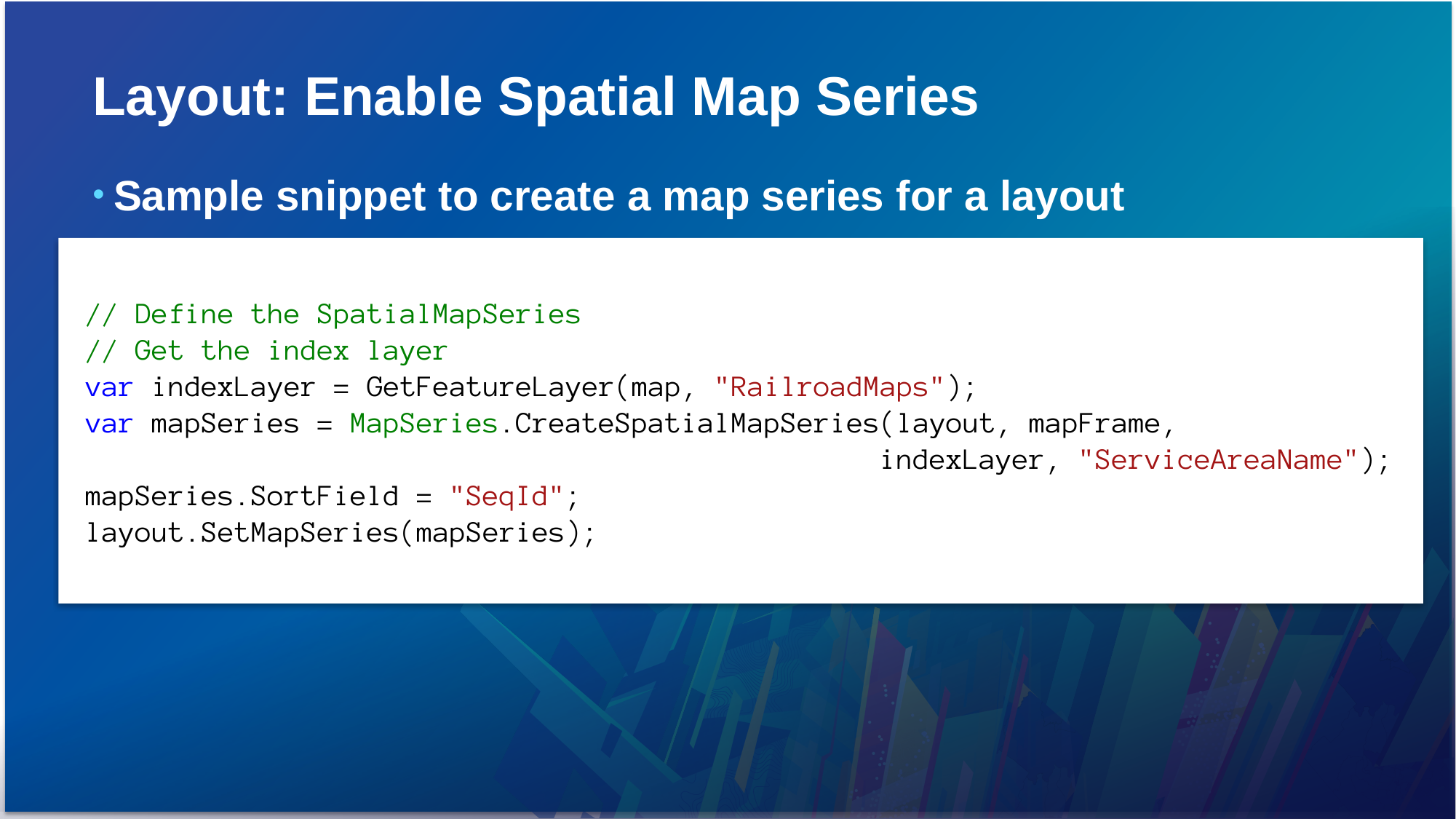

# Layout: Enable Spatial Map Series
Sample snippet to create a map series for a layout
 // Define the SpatialMapSeries
 // Get the index layer
 var indexLayer = GetFeatureLayer(map, "RailroadMaps");
 var mapSeries = MapSeries.CreateSpatialMapSeries(layout, mapFrame,
                                                 indexLayer, "ServiceAreaName");
 mapSeries.SortField = "SeqId";
 layout.SetMapSeries(mapSeries);